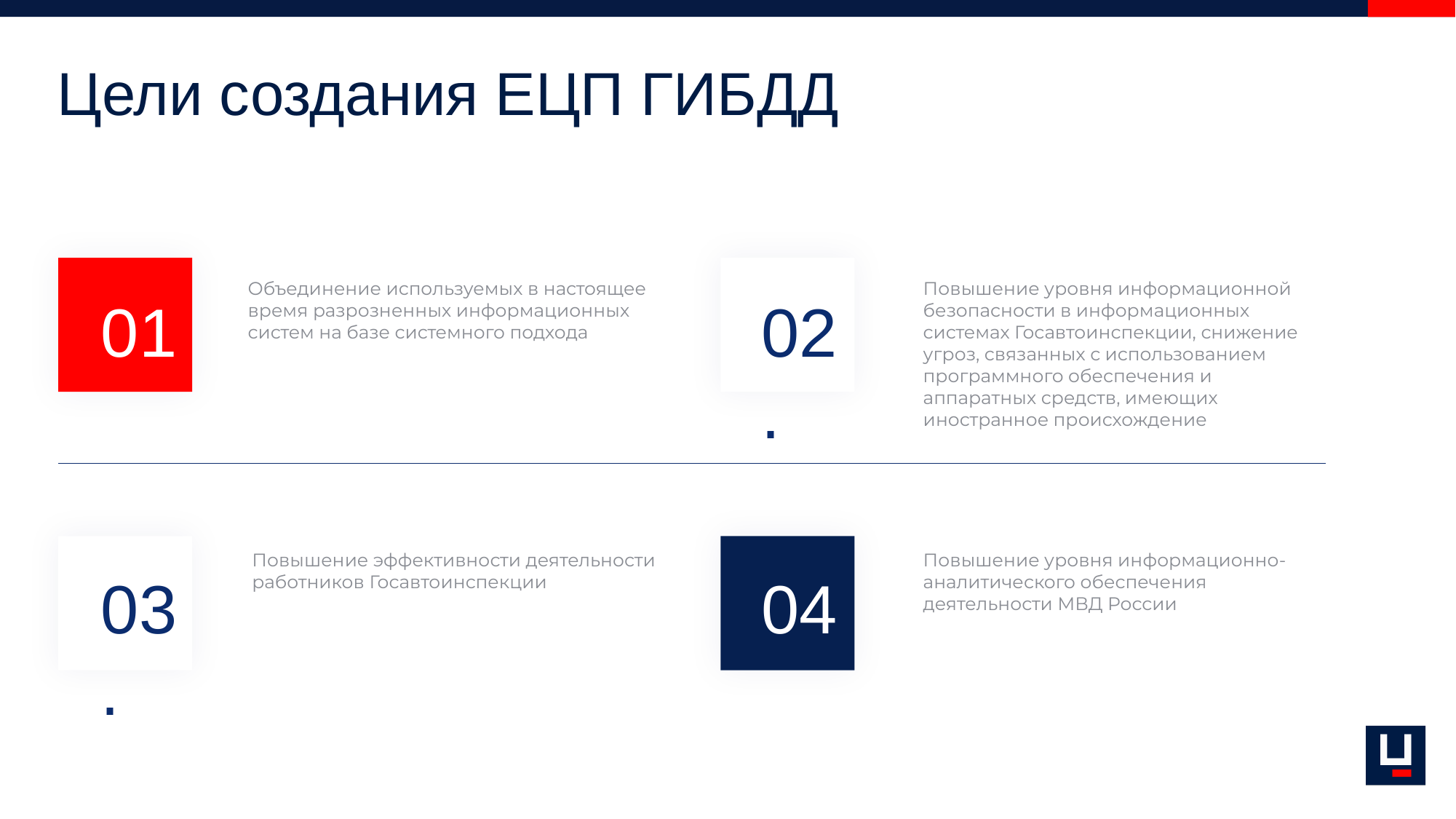

# Цели создания ЕЦП ГИБДД

Объединение используемых в настоящее время разрозненных информационных систем на базе системного подхода
Повышение уровня информационной безопасности в информационных системах Госавтоинспекции, снижение угроз, связанных с использованием программного обеспечения и аппаратных средств, имеющих иностранное происхождение
01.
02.

Повышение эффективности деятельности работников Госавтоинспекции
Повышение уровня информационно-аналитического обеспечения деятельности МВД России
03.
04.
3
/32